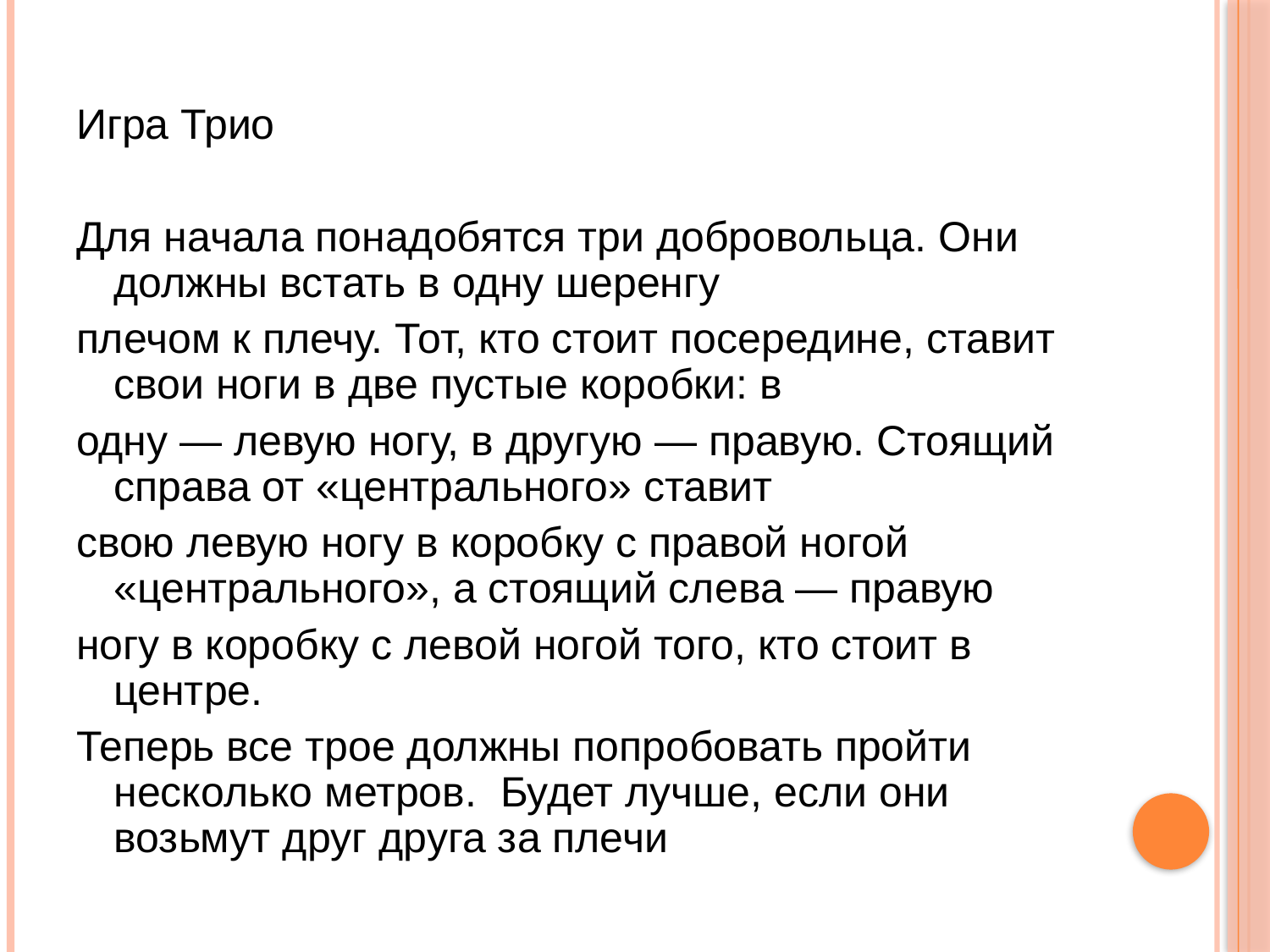

Игра Трио

Для начала понадобятся три добровольца. Они должны встать в одну шеренгу
плечом к плечу. Тот, кто стоит посередине, ставит свои ноги в две пустые коробки: в
одну — левую ногу, в другую — правую. Стоящий справа от «центрального» ставит
свою левую ногу в коробку с правой ногой «центрального», а стоящий слева — правую
ногу в коробку с левой ногой того, кто стоит в центре.
Теперь все трое должны попробовать пройти несколько метров.  Будет лучше, если они возьмут друг друга за плечи